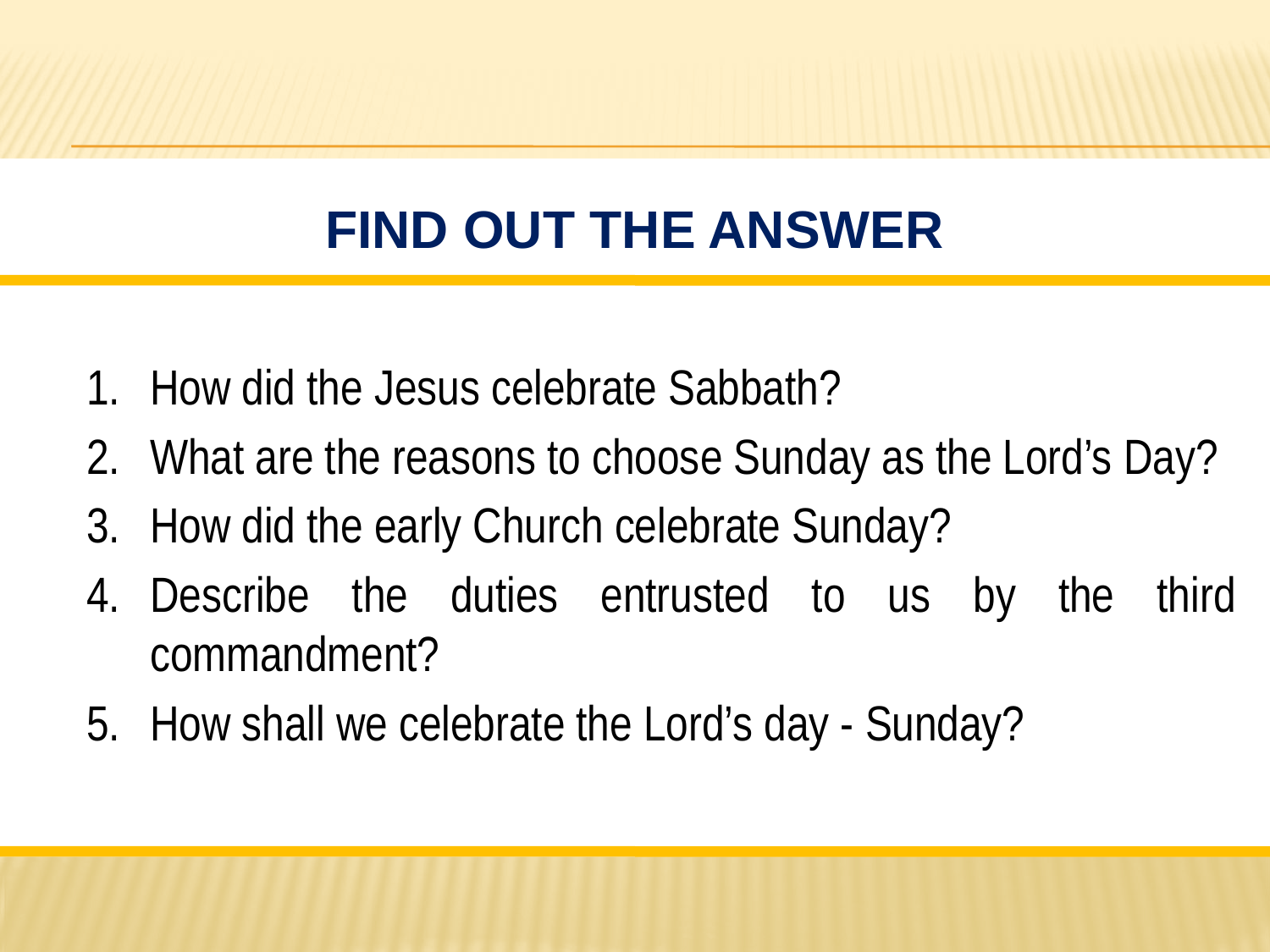

# Find out the Answer

1.	How did the Jesus celebrate Sabbath?
2.	What are the reasons to choose Sunday as the Lord’s Day?
3.	How did the early Church celebrate Sunday?
4.	Describe the duties entrusted to us by the third commandment?
5.	How shall we celebrate the Lord’s day - Sunday?